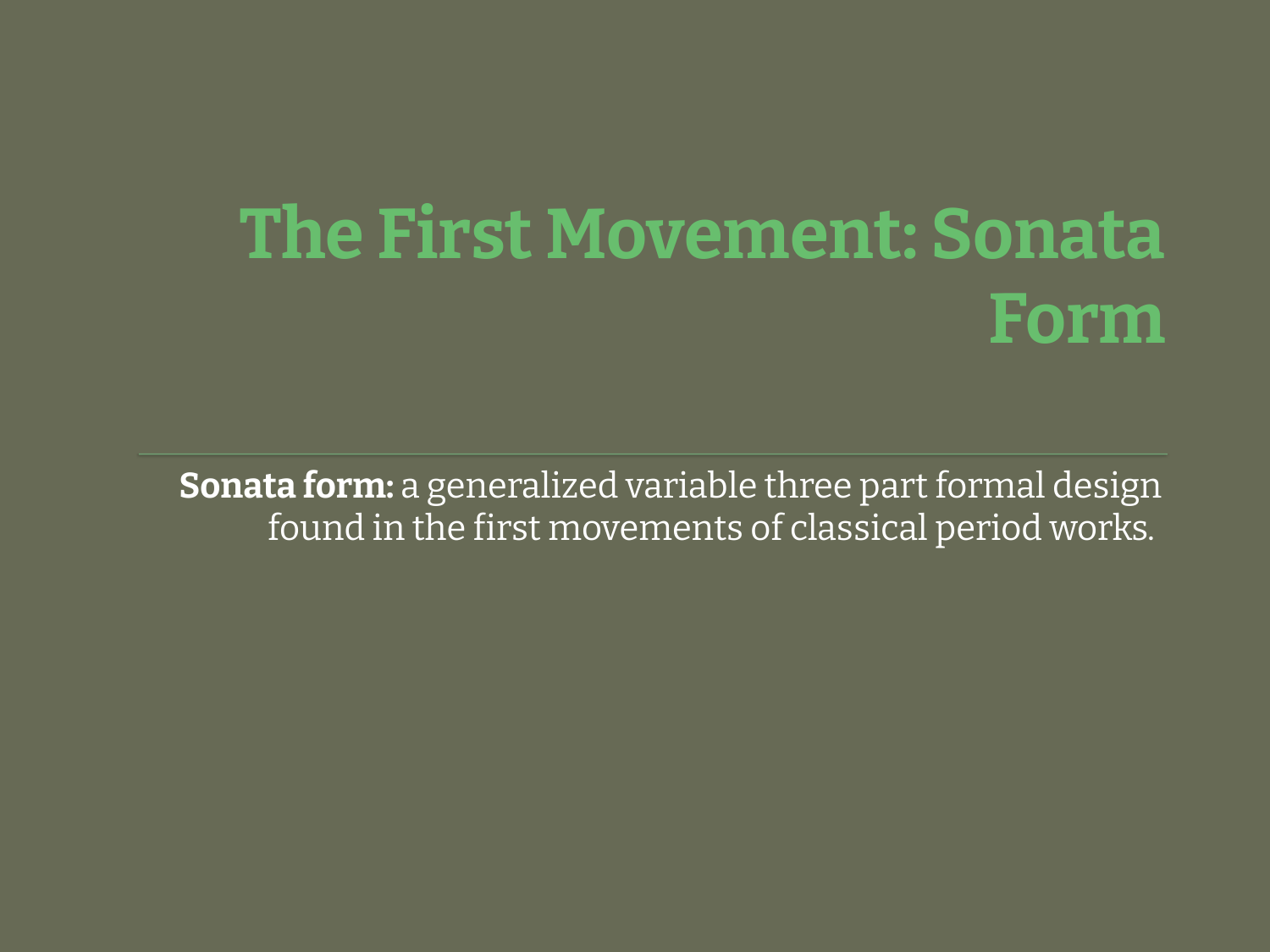

# The First Movement: Sonata Form
Sonata form: a generalized variable three part formal design found in the first movements of classical period works.